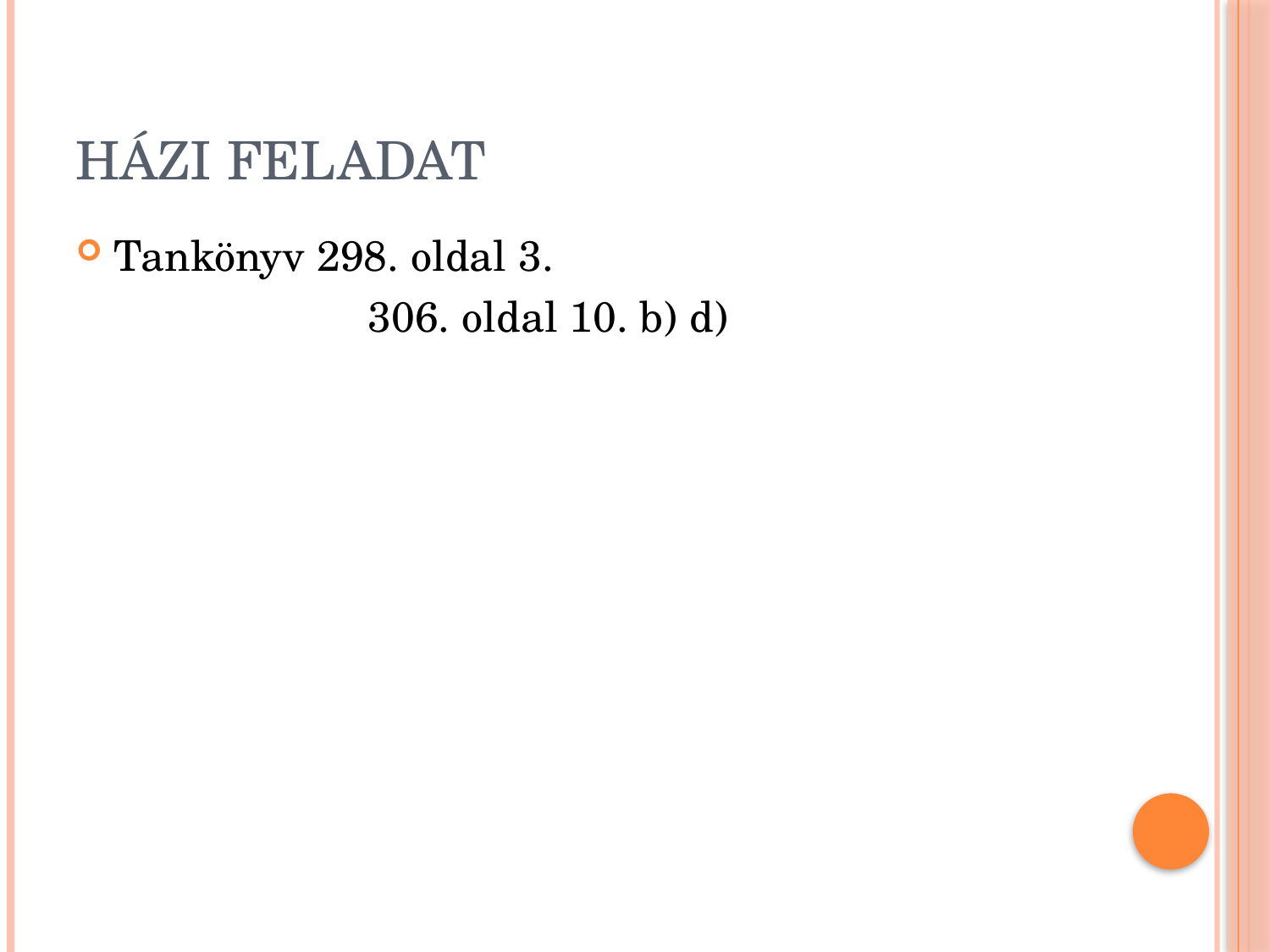

# Házi feladat
Tankönyv 298. oldal 3.
			306. oldal 10. b) d)